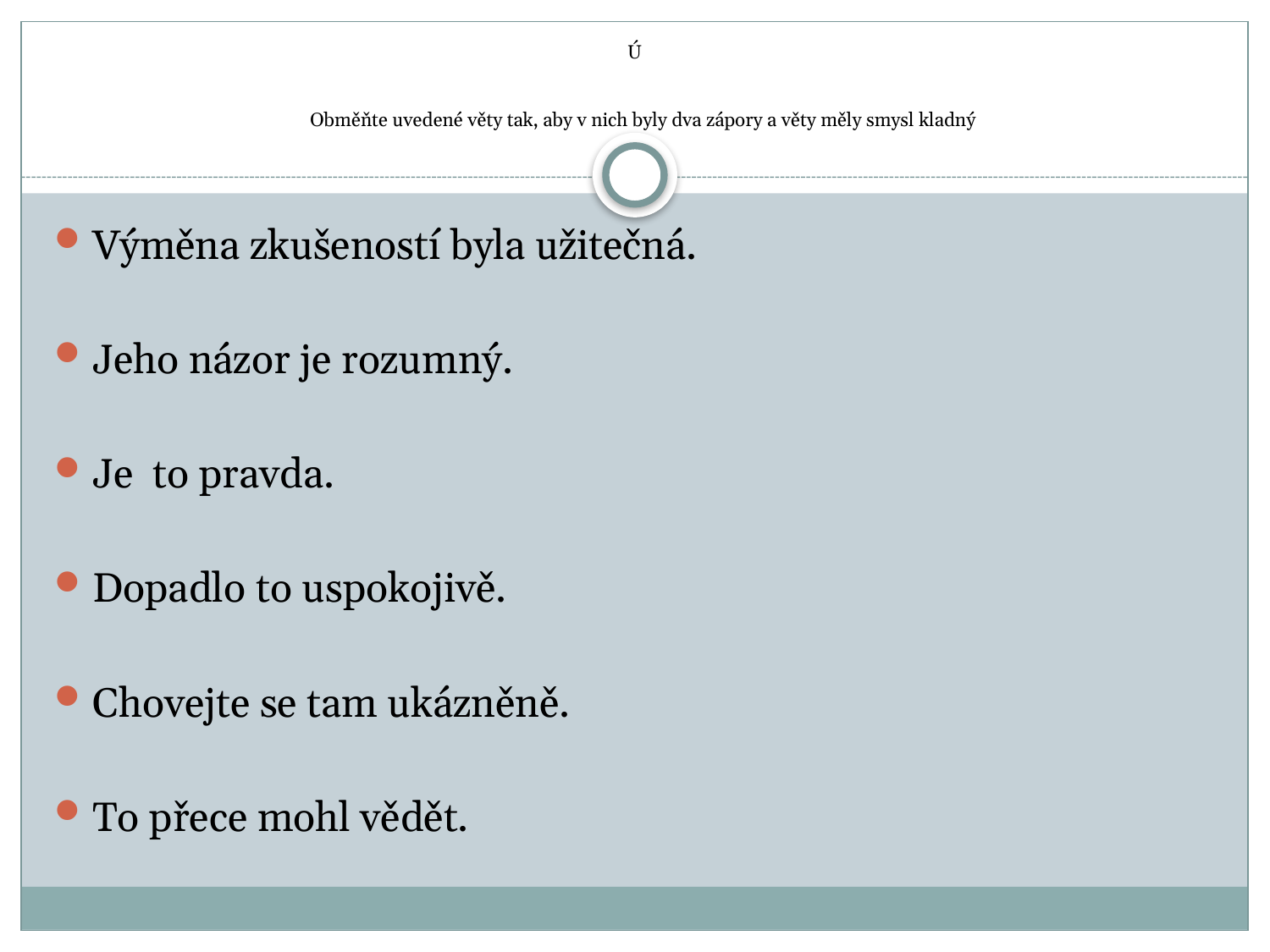

# Ú Obměňte uvedené věty tak, aby v nich byly dva zápory a věty měly smysl kladný
Výměna zkušeností byla užitečná.

Jeho názor je rozumný.

Je  to pravda.

Dopadlo to uspokojivě.

Chovejte se tam ukázněně.

To přece mohl vědět.